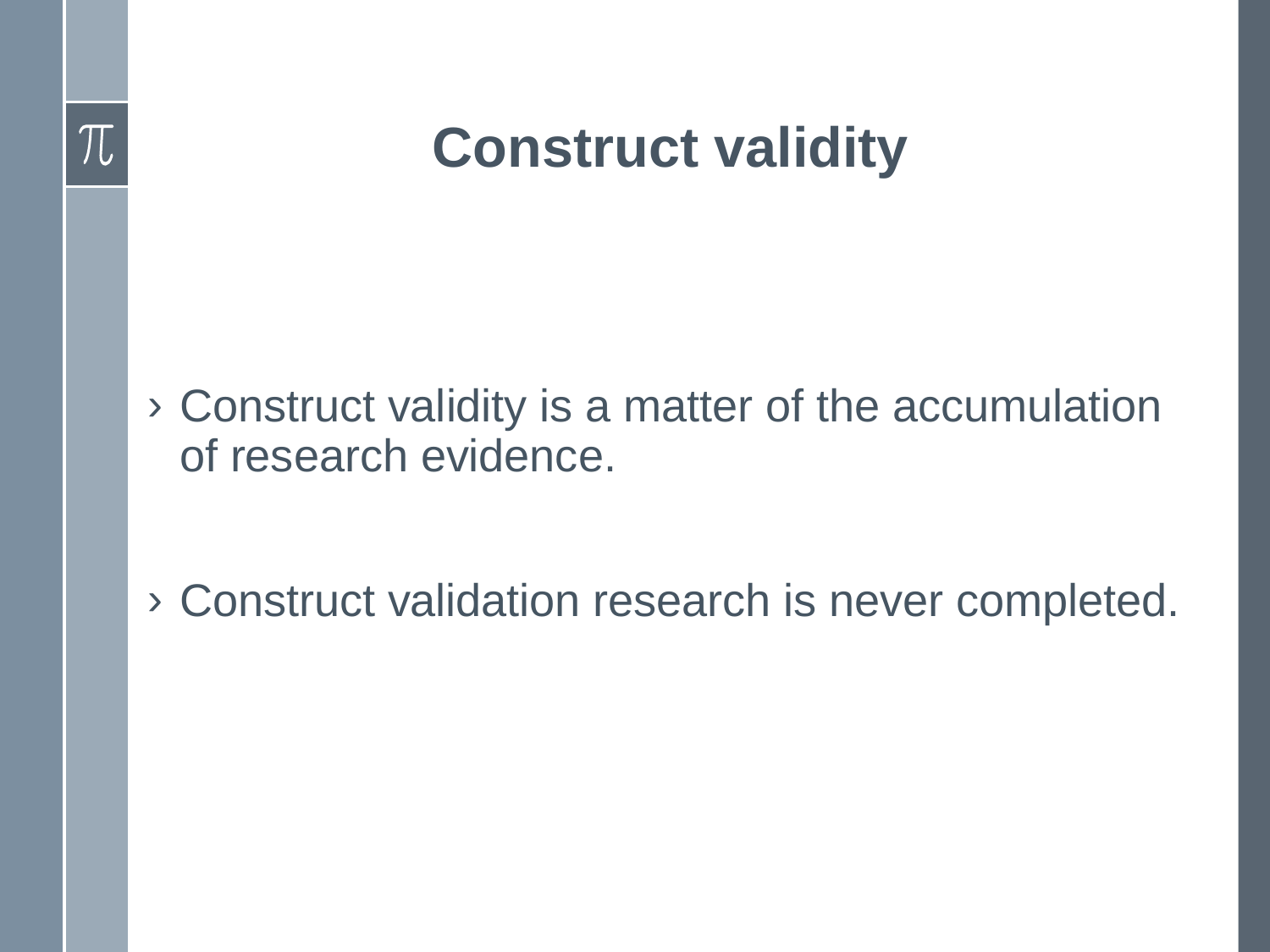

# Construct validity

Сonstruct validity is a matter of the accumulation of research evidence.

Construct validation research is never completed.